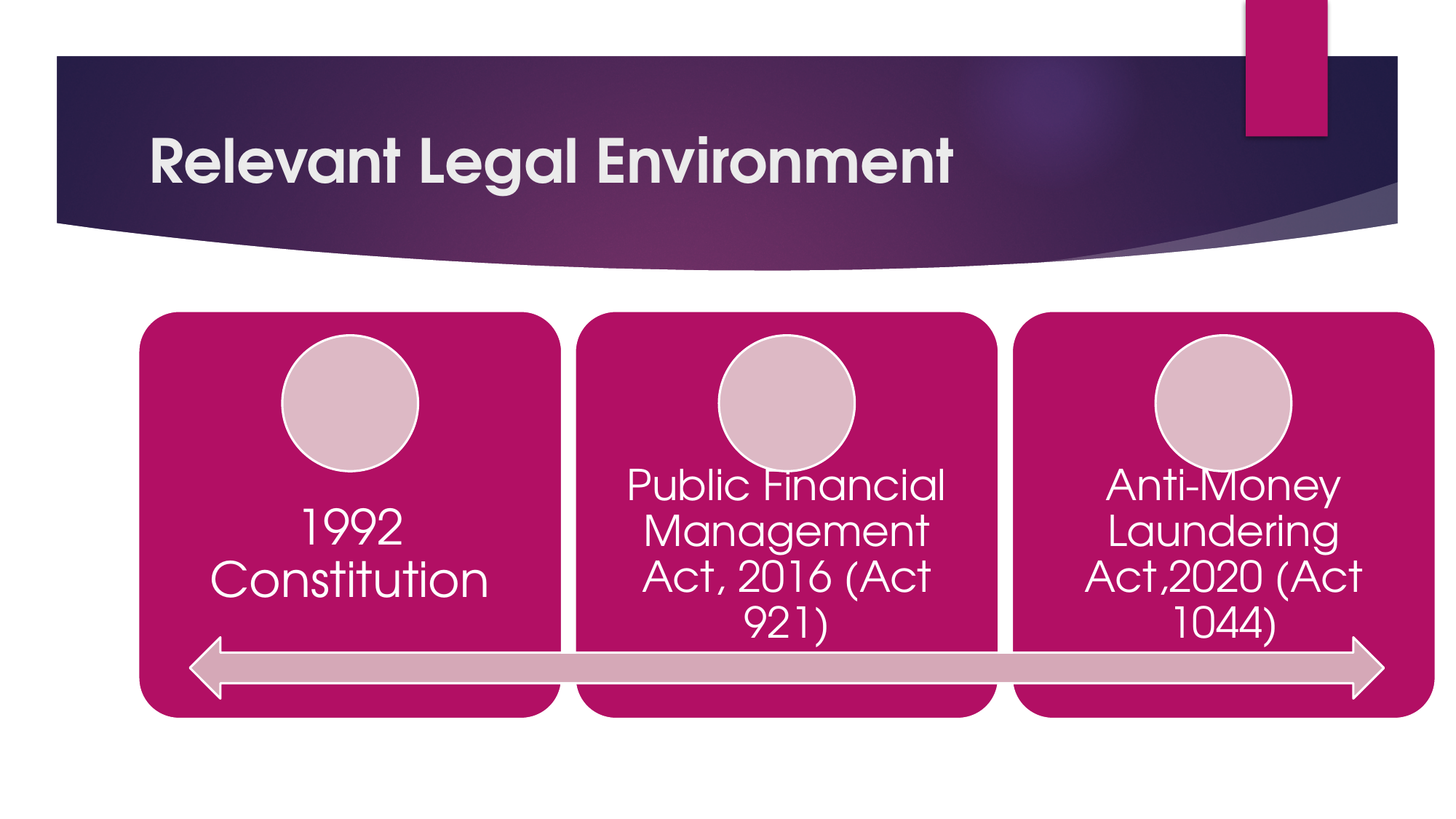

# Relevant Legal Environment

1992 Constitution
Public Financial Management Act, 2016 (Act 921)
Anti-Money Laundering Act,2020 (Act 1044)